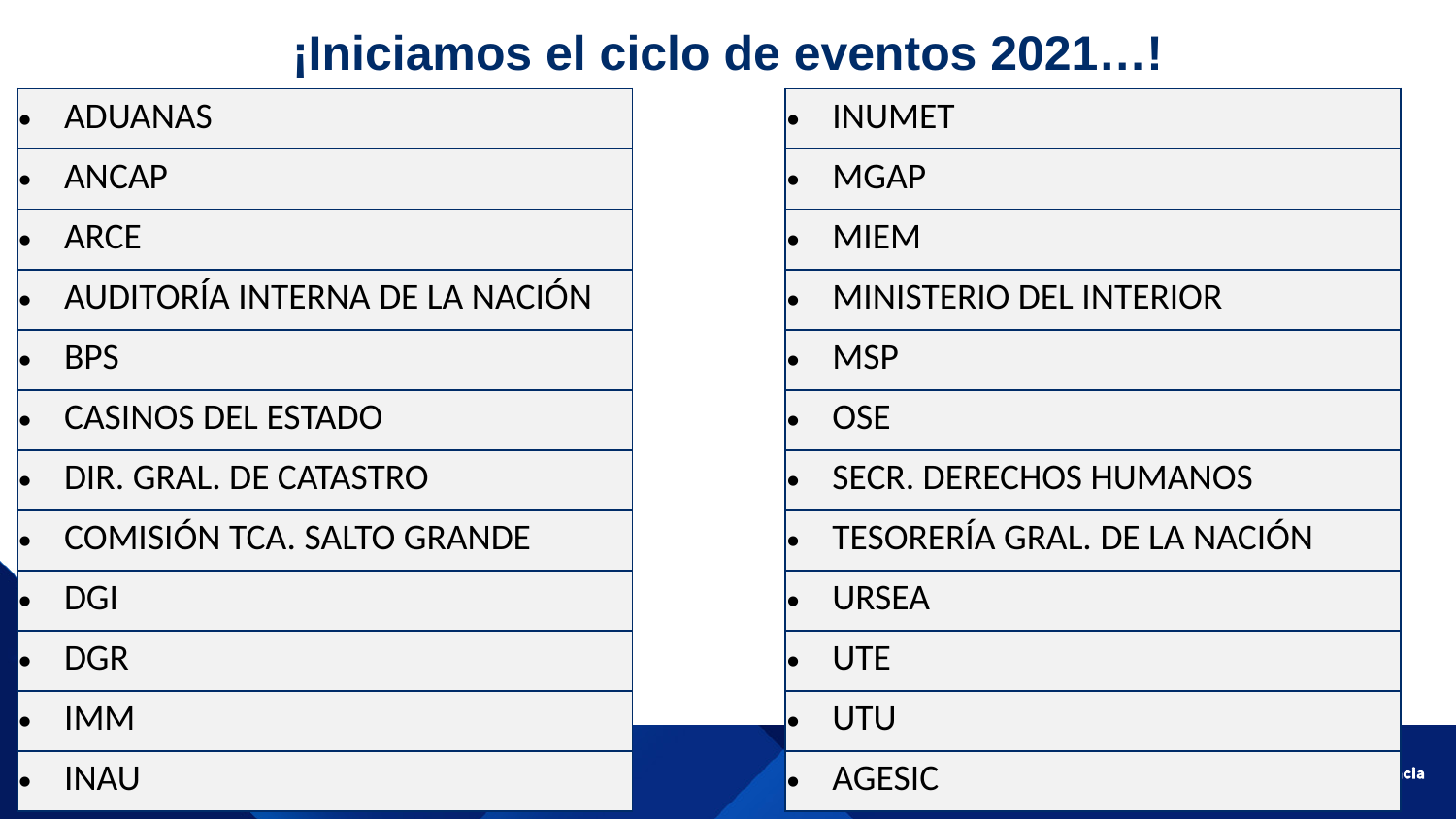

# ¡Iniciamos el ciclo de eventos 2021…!
| ADUANAS |
| --- |
| ANCAP |
| ARCE |
| AUDITORÍA INTERNA DE LA NACIÓN |
| BPS |
| CASINOS DEL ESTADO |
| DIR. GRAL. DE CATASTRO |
| COMISIÓN TCA. SALTO GRANDE |
| DGI |
| DGR |
| IMM |
| INAU |
| INUMET |
| --- |
| MGAP |
| MIEM |
| MINISTERIO DEL INTERIOR |
| MSP |
| OSE |
| SECR. DERECHOS HUMANOS |
| TESORERÍA GRAL. DE LA NACIÓN |
| URSEA |
| UTE |
| UTU |
| AGESIC |